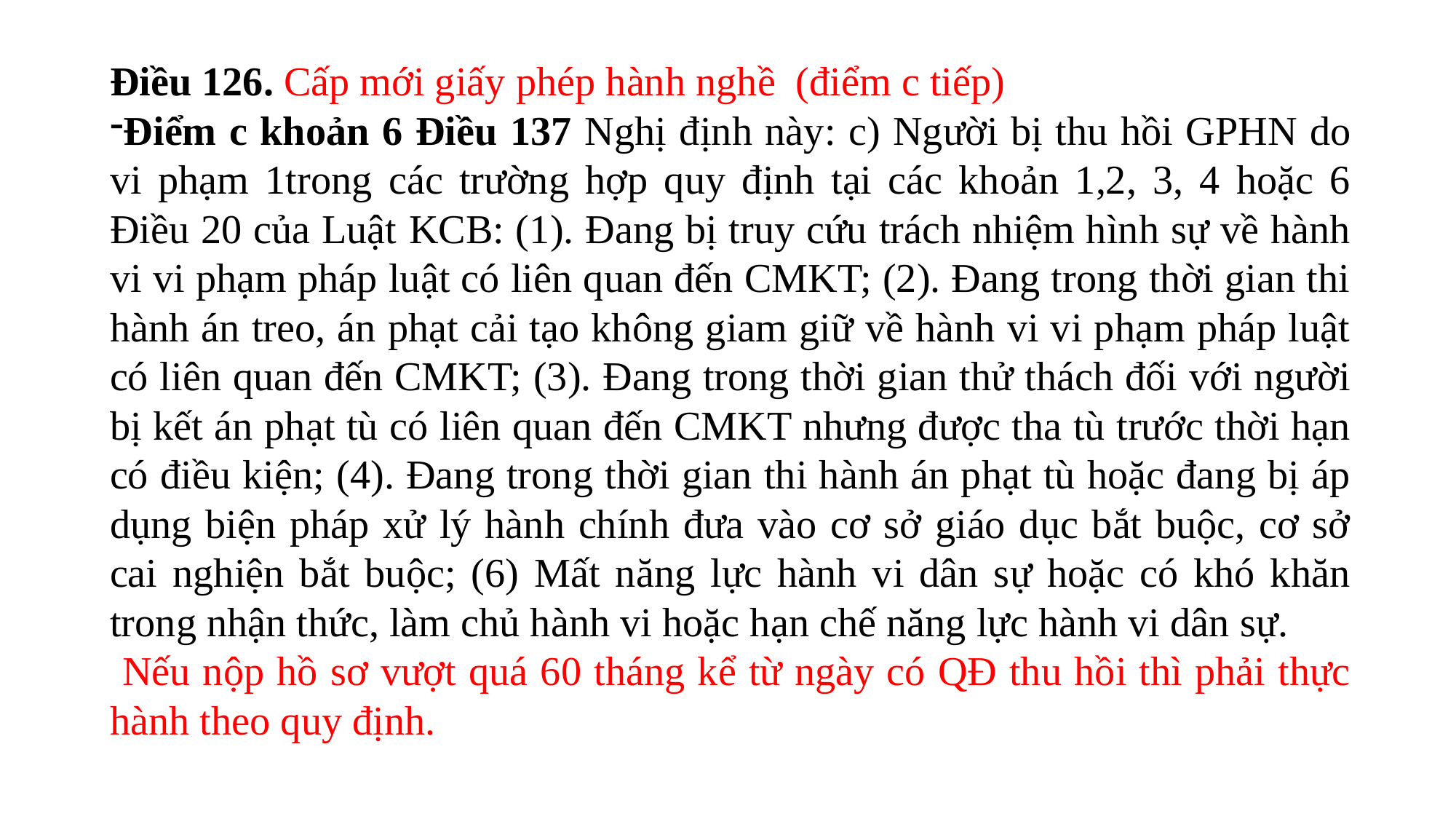

Điều 126. Cấp mới giấy phép hành nghề  (điểm c tiếp)
Điểm c khoản 6 Điều 137 Nghị định này: c) Người bị thu hồi GPHN do vi phạm 1trong các trường hợp quy định tại các khoản 1,2, 3, 4 hoặc 6 Điều 20 của Luật KCB: (1). Đang bị truy cứu trách nhiệm hình sự về hành vi vi phạm pháp luật có liên quan đến CMKT; (2). Đang trong thời gian thi hành án treo, án phạt cải tạo không giam giữ về hành vi vi phạm pháp luật có liên quan đến CMKT; (3). Đang trong thời gian thử thách đối với người bị kết án phạt tù có liên quan đến CMKT nhưng được tha tù trước thời hạn có điều kiện; (4). Đang trong thời gian thi hành án phạt tù hoặc đang bị áp dụng biện pháp xử lý hành chính đưa vào cơ sở giáo dục bắt buộc, cơ sở cai nghiện bắt buộc; (6) Mất năng lực hành vi dân sự hoặc có khó khăn trong nhận thức, làm chủ hành vi hoặc hạn chế năng lực hành vi dân sự.
 Nếu nộp hồ sơ vượt quá 60 tháng kể từ ngày có QĐ thu hồi thì phải thực hành theo quy định.